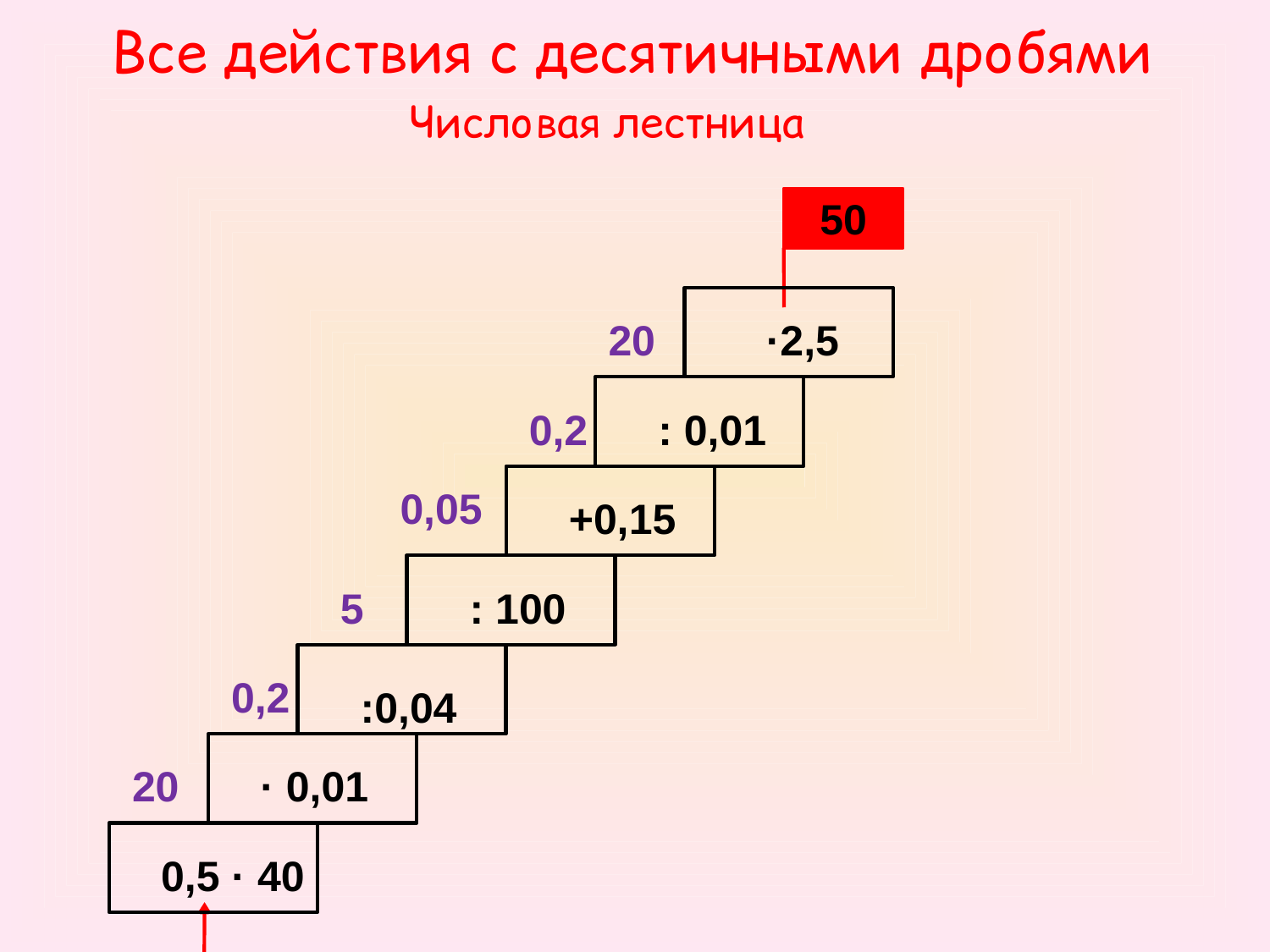

Все действия с десятичными дробями
Числовая лестница
50

20
·2,5
0,2
: 0,01
0,05
+0,15
5
: 100
0,2
:0,04
20
· 0,01
0,5 · 40